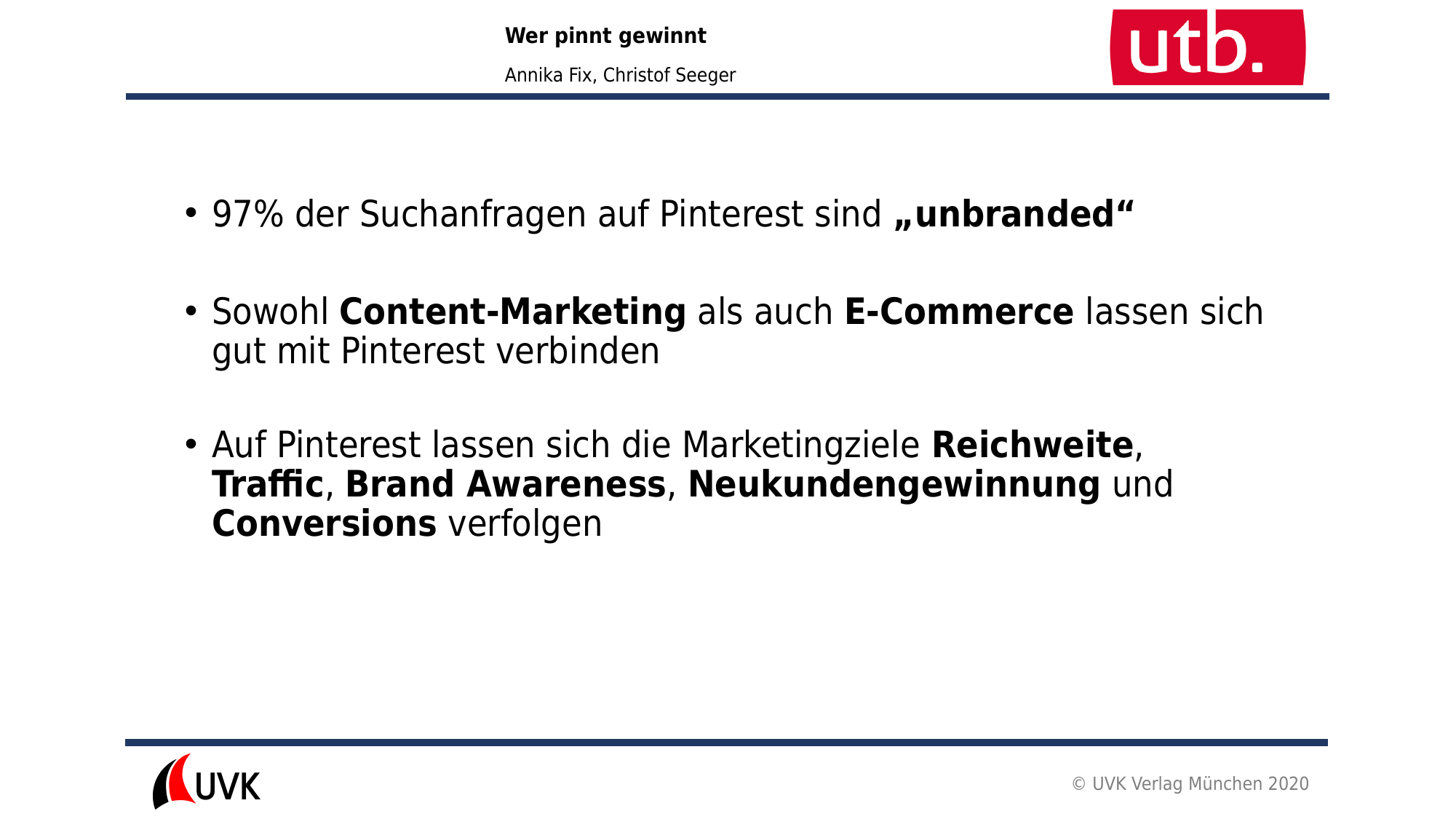

97% der Suchanfragen auf Pinterest sind „unbranded“
Sowohl Content-Marketing als auch E-Commerce lassen sich gut mit Pinterest verbinden
Auf Pinterest lassen sich die Marketingziele Reichweite, Traffic, Brand Awareness, Neukundengewinnung und Conversions verfolgen